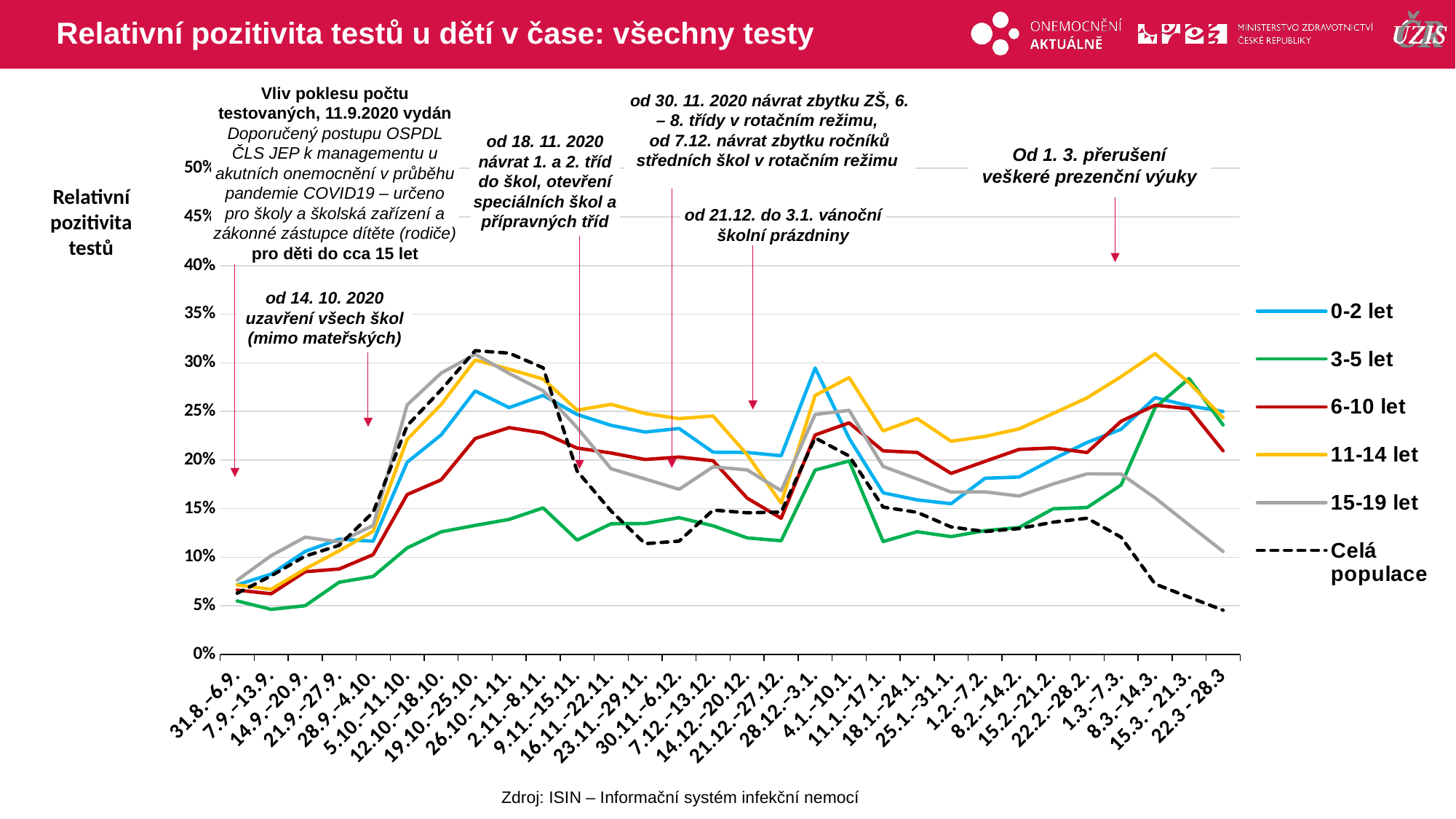

# Relativní pozitivita testů u dětí v čase: všechny testy
Vliv poklesu počtu testovaných, 11.9.2020 vydán Doporučený postupu OSPDL ČLS JEP k managementu u akutních onemocnění v průběhu pandemie COVID19 – určeno pro školy a školská zařízení a zákonné zástupce dítěte (rodiče) pro děti do cca 15 let
od 30. 11. 2020 návrat zbytku ZŠ, 6. – 8. třídy v rotačním režimu,
od 7.12. návrat zbytku ročníků středních škol v rotačním režimu
od 18. 11. 2020 návrat 1. a 2. tříd do škol, otevření speciálních škol a přípravných tříd
Od 1. 3. přerušení veškeré prezenční výuky

### Chart

| Category | 0-2 let | 3-5 let | 6-10 let | 11-14 let | 15-19 let | Celá populace |
|---|---|---|---|---|---|---|
| 31.8.–6.9. | 0.07158836689038031 | 0.05500705218617771 | 0.06618705035971223 | 0.07153965785381027 | 0.07636986301369864 | 0.06294578283206145 |
| 7.9.–13.9. | 0.08260869565217391 | 0.04634581105169341 | 0.06240713224368499 | 0.06695415342714481 | 0.10163652024117141 | 0.08084579617962602 |
| 14.9.–20.9. | 0.10597519729425028 | 0.050121261115602264 | 0.08511278195488722 | 0.08795434809576975 | 0.12065347721822542 | 0.10111943179186289 |
| 21.9.–27.9. | 0.11855670103092783 | 0.0742430526752385 | 0.08790157211209843 | 0.10652123462520306 | 0.11571058345590811 | 0.1122091403603947 |
| 28.9.–4.10. | 0.11647727272727272 | 0.08020637898686679 | 0.10266974291364535 | 0.12672683735494567 | 0.13260772989782318 | 0.14623066219202752 |
| 5.10.–11.10. | 0.19774718397997496 | 0.10958421423537702 | 0.16445035460992907 | 0.22117935115282594 | 0.25676317038443286 | 0.23536601098610102 |
| 12.10.–18.10. | 0.22585794094173983 | 0.12612789329148685 | 0.1795968234575443 | 0.257171281711159 | 0.2894101876675603 | 0.2721903419577838 |
| 19.10.–25.10. | 0.2710868652958456 | 0.1327248735429954 | 0.2221036720903352 | 0.30291790306627103 | 0.3087943114085538 | 0.31249860837941146 |
| 26.10.–1.11. | 0.25392491467576794 | 0.1388888888888889 | 0.23332645054718149 | 0.2934386391251519 | 0.2890547263681592 | 0.3099430174064016 |
| 2.11.–8.11. | 0.26640513552068473 | 0.15074850299401196 | 0.22781280310378274 | 0.28327599894151895 | 0.2712366653496642 | 0.2948401760239857 |
| 9.11.–15.11. | 0.24687199230028875 | 0.117627512875893 | 0.2123242889833279 | 0.2513548869370211 | 0.2332624202227506 | 0.1884950822670624 |
| 16.11.–22.11. | 0.23563218390804597 | 0.13440300062513025 | 0.207203297895422 | 0.25729166666666664 | 0.1909375 | 0.1474260508324583 |
| 23.11.–29.11. | 0.22874913614374567 | 0.13464912280701755 | 0.20053835800807537 | 0.2478606356968215 | 0.1805355138688472 | 0.11394461712348121 |
| 30.11.–6.12. | 0.2324503311258278 | 0.14068884997081144 | 0.20308211948490607 | 0.24260011607661056 | 0.16981429021089078 | 0.11656697613017247 |
| 7.12.–13.12. | 0.20805018295870362 | 0.13229625550660792 | 0.1992519062005467 | 0.24530315969257047 | 0.19293852510329285 | 0.14843543487587046 |
| 14.12.–20.12. | 0.20781312927909787 | 0.11983335160618354 | 0.16076723498888065 | 0.20549147442326982 | 0.1897984368572604 | 0.14573648267652403 |
| 21.12.–27.12. | 0.2043956043956044 | 0.11693385423683147 | 0.14005579912315663 | 0.15560882070949186 | 0.1684081130915796 | 0.14643056931505308 |
| 28.12.–3.1. | 0.29463941380640185 | 0.18960558751027115 | 0.22580962693178463 | 0.2664130434782609 | 0.24686747987718863 | 0.2227532726194172 |
| 4.1.–10.1. | 0.22239948947032545 | 0.19898626553302812 | 0.23823146944083226 | 0.28475962497506485 | 0.2510840388189139 | 0.20418893888488002 |
| 11.1.–17.1. | 0.16625077978789768 | 0.11613127883694611 | 0.20945051307514068 | 0.22993865030674845 | 0.19331580286707947 | 0.15150122672514102 |
| 18.1.–24.1. | 0.15895652173913044 | 0.12619449128724003 | 0.20779562812746905 | 0.24267412752171993 | 0.1804637395165269 | 0.14615464049032054 |
| 25.1.–31.1. | 0.15506222670702993 | 0.1211605623712725 | 0.1861807387862797 | 0.21929112554112554 | 0.16699264226506472 | 0.13111835839737768 |
| 1.2.–7.2. | 0.18121252498334445 | 0.12736842105263158 | 0.19869681268644998 | 0.22426896818240372 | 0.16718722887385043 | 0.12639586470344508 |
| 8.2.–14.2. | 0.1824434981984933 | 0.13060620995564318 | 0.2109283196239718 | 0.23203537648937478 | 0.1629278894667391 | 0.12946640450200014 |
| 15.2.–21.2. | 0.20096783376031882 | 0.14982578397212543 | 0.21242159498207885 | 0.24787521247875213 | 0.17534174553101997 | 0.13604224690136713 |
| 22.2.–28.2. | 0.21809480401093892 | 0.15109425153195213 | 0.20771582067432381 | 0.2639291332063913 | 0.18578842756183744 | 0.14009476332006557 |
| 1.3.–7.3. | 0.23163721524377262 | 0.17426647054269567 | 0.23987799772740864 | 0.28578951988062845 | 0.18561720255604017 | 0.12058045627483982 |
| 8.3.–14.3. | 0.26417525773195877 | 0.25397760754272247 | 0.2563845768652979 | 0.3093625498007968 | 0.16101966897437073 | 0.07244137292780786 |
| 15.3. - 21.3. | 0.2557603686635945 | 0.2838427947598253 | 0.25275847977114835 | 0.27946867482480914 | 0.13330982190089932 | 0.058856508852925406 |
| 22.3 - 28.3 | 0.2499177902005919 | 0.23609958506224066 | 0.20948157533523387 | 0.2436099333737129 | 0.10587045464993335 | 0.04552355825472285 |
Relativní pozitivita testů
od 21.12. do 3.1. vánoční školní prázdniny
od 14. 10. 2020 uzavření všech škol (mimo mateřských)
Zdroj: ISIN – Informační systém infekční nemocí